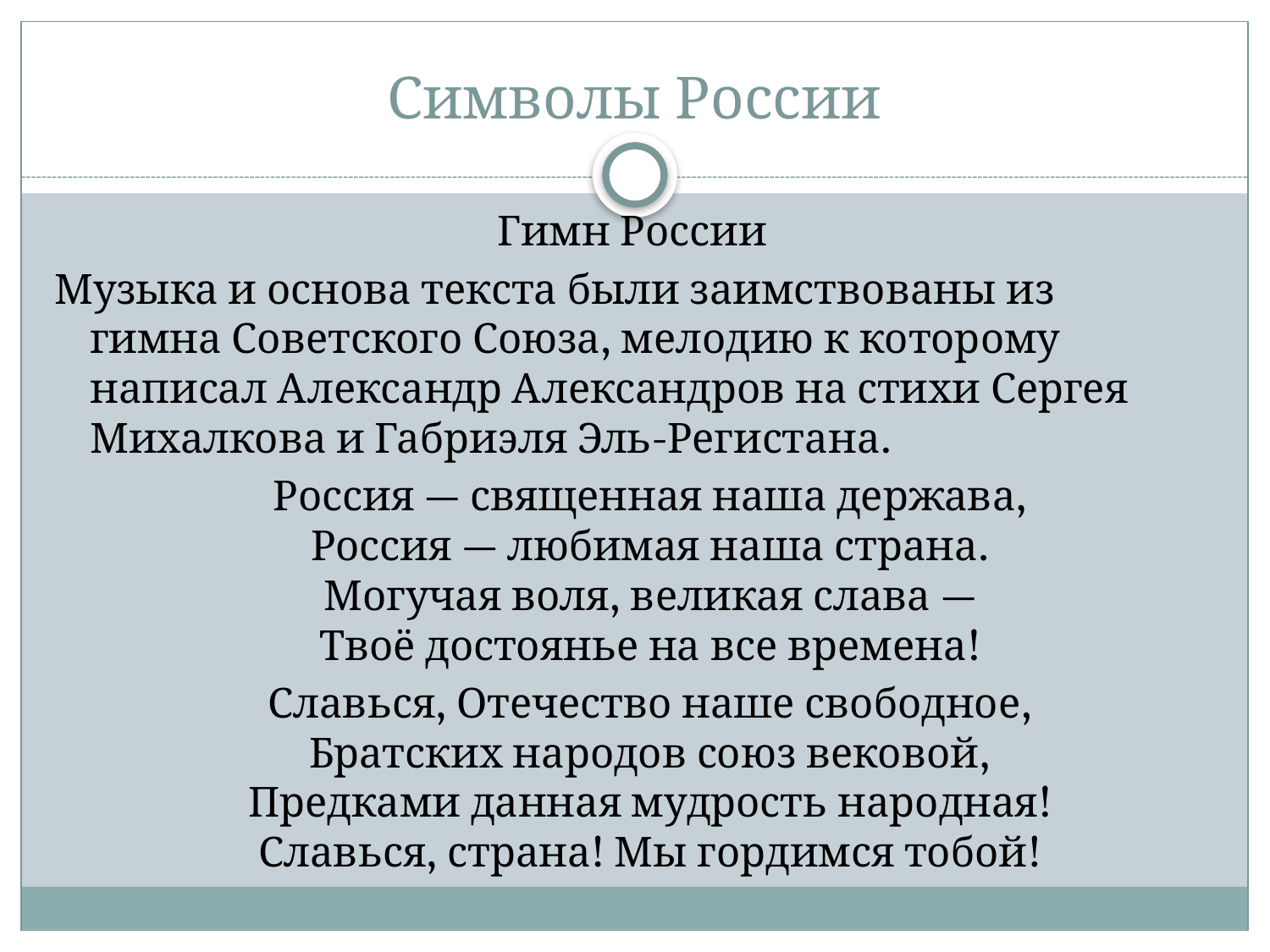

# Символы России
Гимн России
Музыка и основа текста были заимствованы из гимна Советского Союза, мелодию к которому написал Александр Александров на стихи Сергея Михалкова и Габриэля Эль-Регистана.
 	Россия — священная наша держава,
Россия — любимая наша страна.
Могучая воля, великая слава —
Твоё достоянье на все времена!
	Славься, Отечество наше свободное,
Братских народов союз вековой,
Предками данная мудрость народная!
Славься, страна! Мы гордимся тобой!